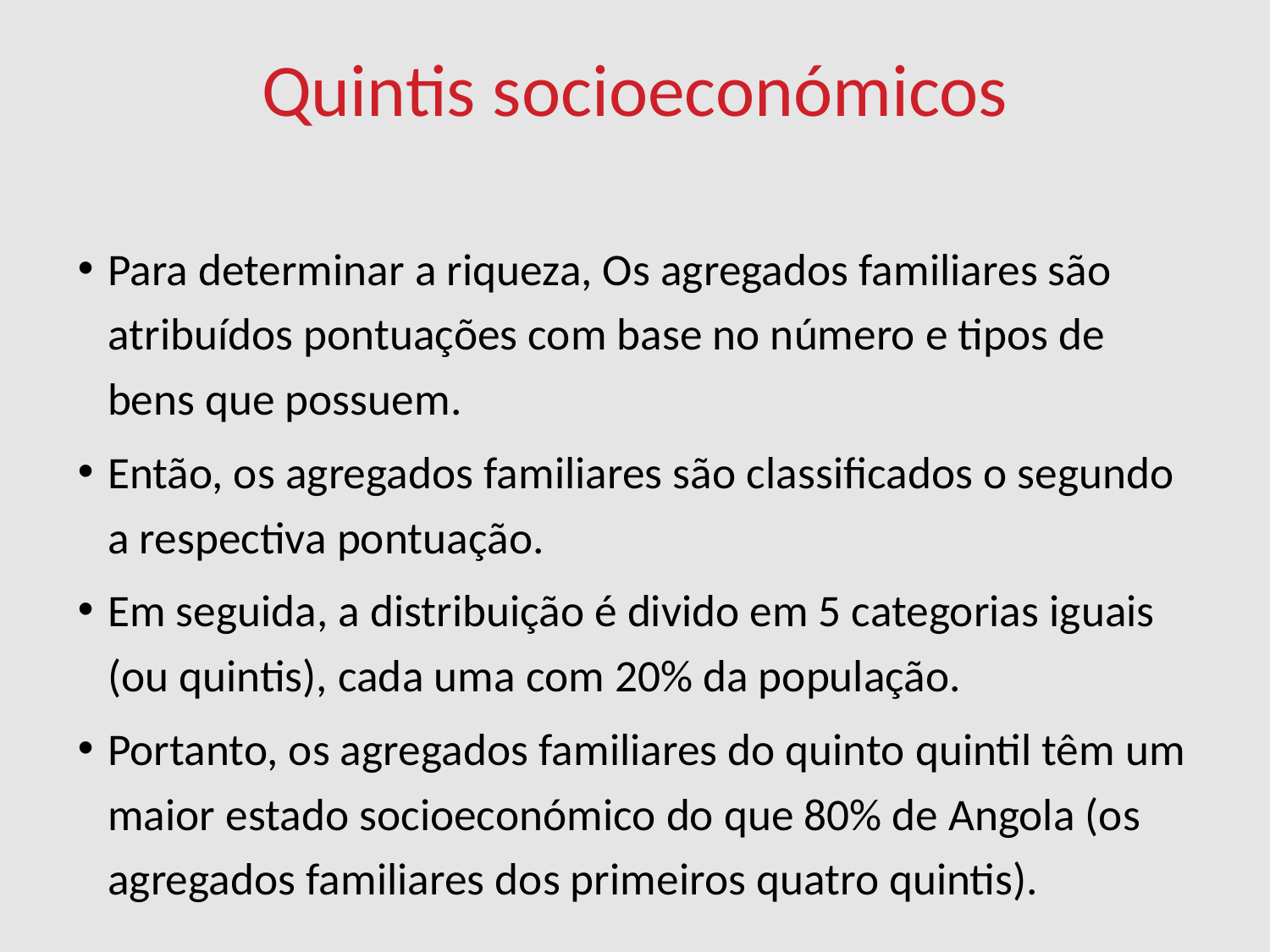

# Quintis socioeconómicos
Para determinar a riqueza, Os agregados familiares são atribuídos pontuações com base no número e tipos de bens que possuem.
Então, os agregados familiares são classificados o segundo a respectiva pontuação.
Em seguida, a distribuição é divido em 5 categorias iguais (ou quintis), cada uma com 20% da população.
Portanto, os agregados familiares do quinto quintil têm um maior estado socioeconómico do que 80% de Angola (os agregados familiares dos primeiros quatro quintis).